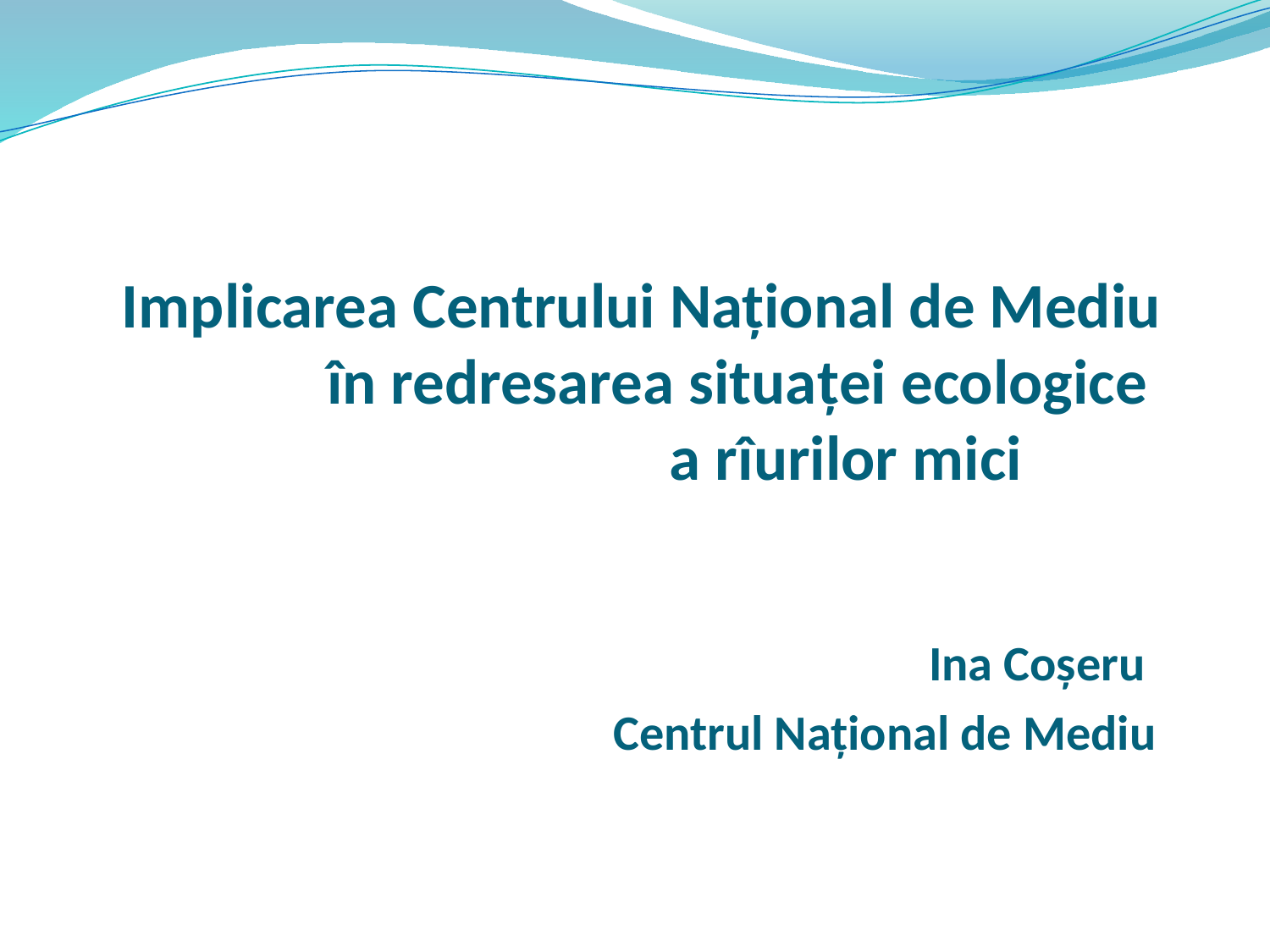

# Implicarea Centrului Național de Mediu în redresarea situaței ecologice a rîurilor mici

Ina Coșeru
Centrul Național de Mediu